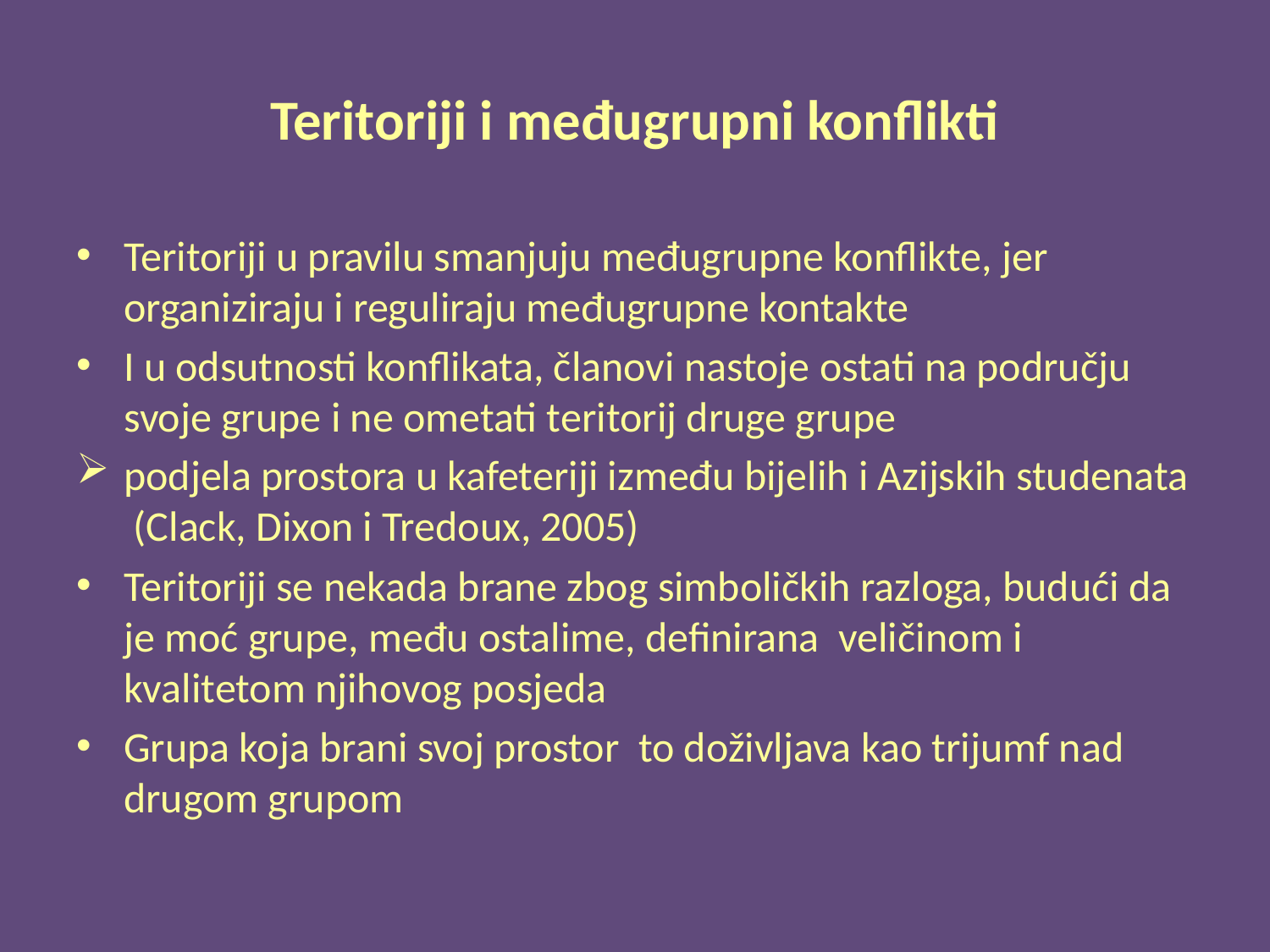

# Teritoriji i međugrupni konflikti
Teritoriji u pravilu smanjuju međugrupne konflikte, jer organiziraju i reguliraju međugrupne kontakte
I u odsutnosti konflikata, članovi nastoje ostati na području svoje grupe i ne ometati teritorij druge grupe
podjela prostora u kafeteriji između bijelih i Azijskih studenata  (Clack, Dixon i Tredoux, 2005)
Teritoriji se nekada brane zbog simboličkih razloga, budući da je moć grupe, među ostalime, definirana  veličinom i kvalitetom njihovog posjeda
Grupa koja brani svoj prostor  to doživljava kao trijumf nad drugom grupom